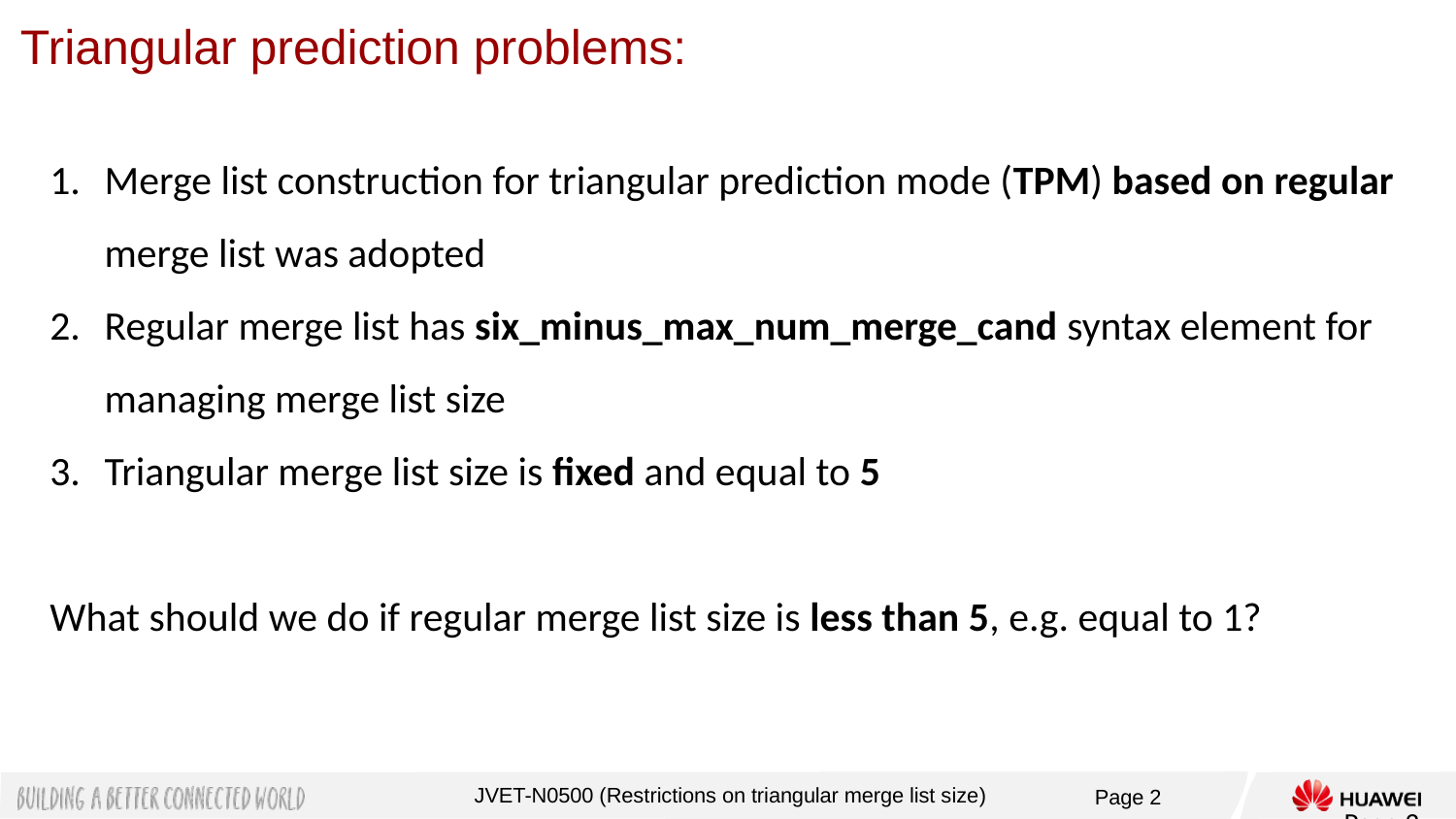

# Triangular prediction problems:
Merge list construction for triangular prediction mode (TPM) based on regular merge list was adopted
Regular merge list has six_minus_max_num_merge_cand syntax element for managing merge list size
Triangular merge list size is fixed and equal to 5

What should we do if regular merge list size is less than 5, e.g. equal to 1?

Page 2